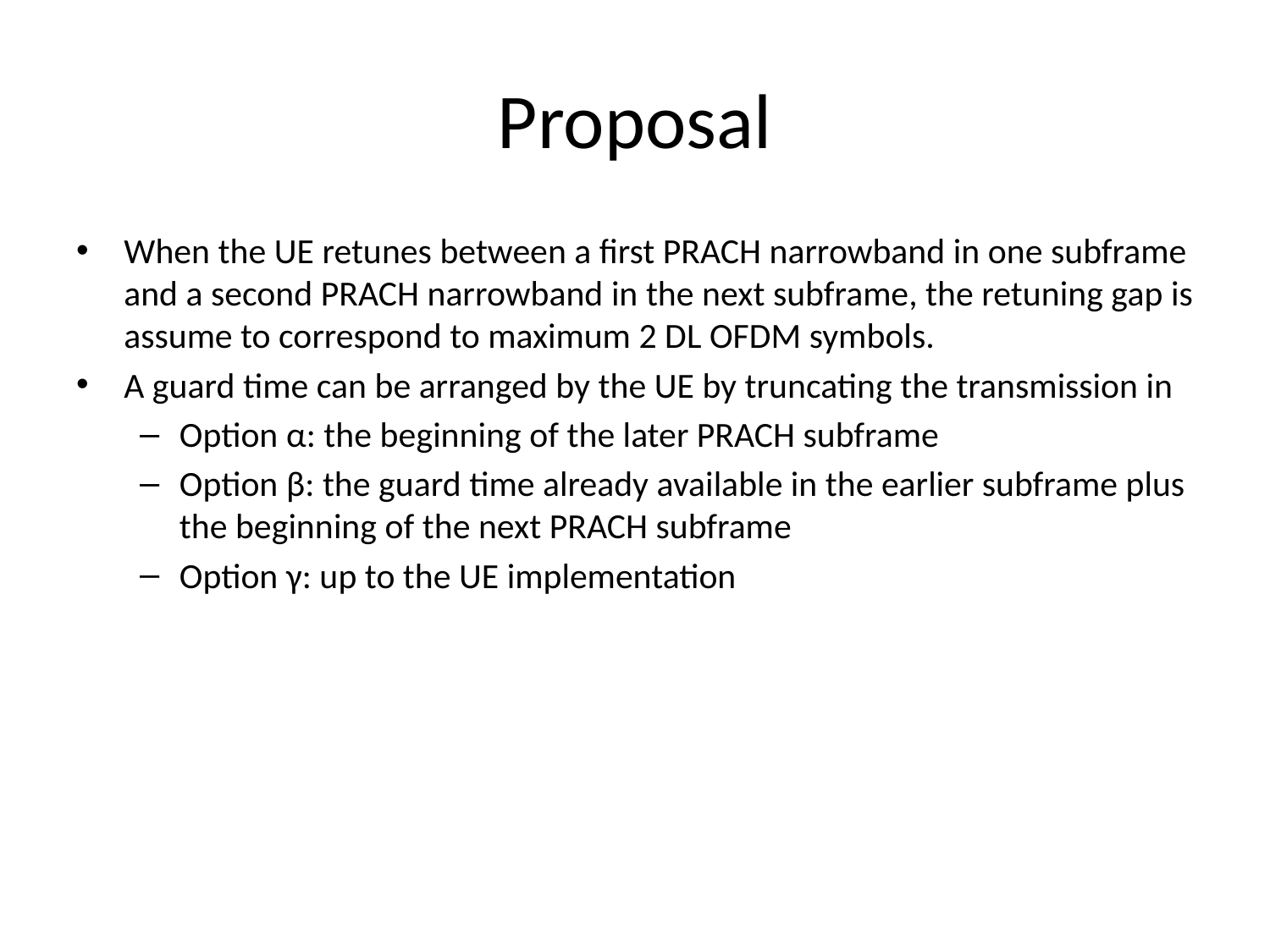

# Proposal
When the UE retunes between a first PRACH narrowband in one subframe and a second PRACH narrowband in the next subframe, the retuning gap is assume to correspond to maximum 2 DL OFDM symbols.
A guard time can be arranged by the UE by truncating the transmission in
Option α: the beginning of the later PRACH subframe
Option β: the guard time already available in the earlier subframe plus the beginning of the next PRACH subframe
Option γ: up to the UE implementation